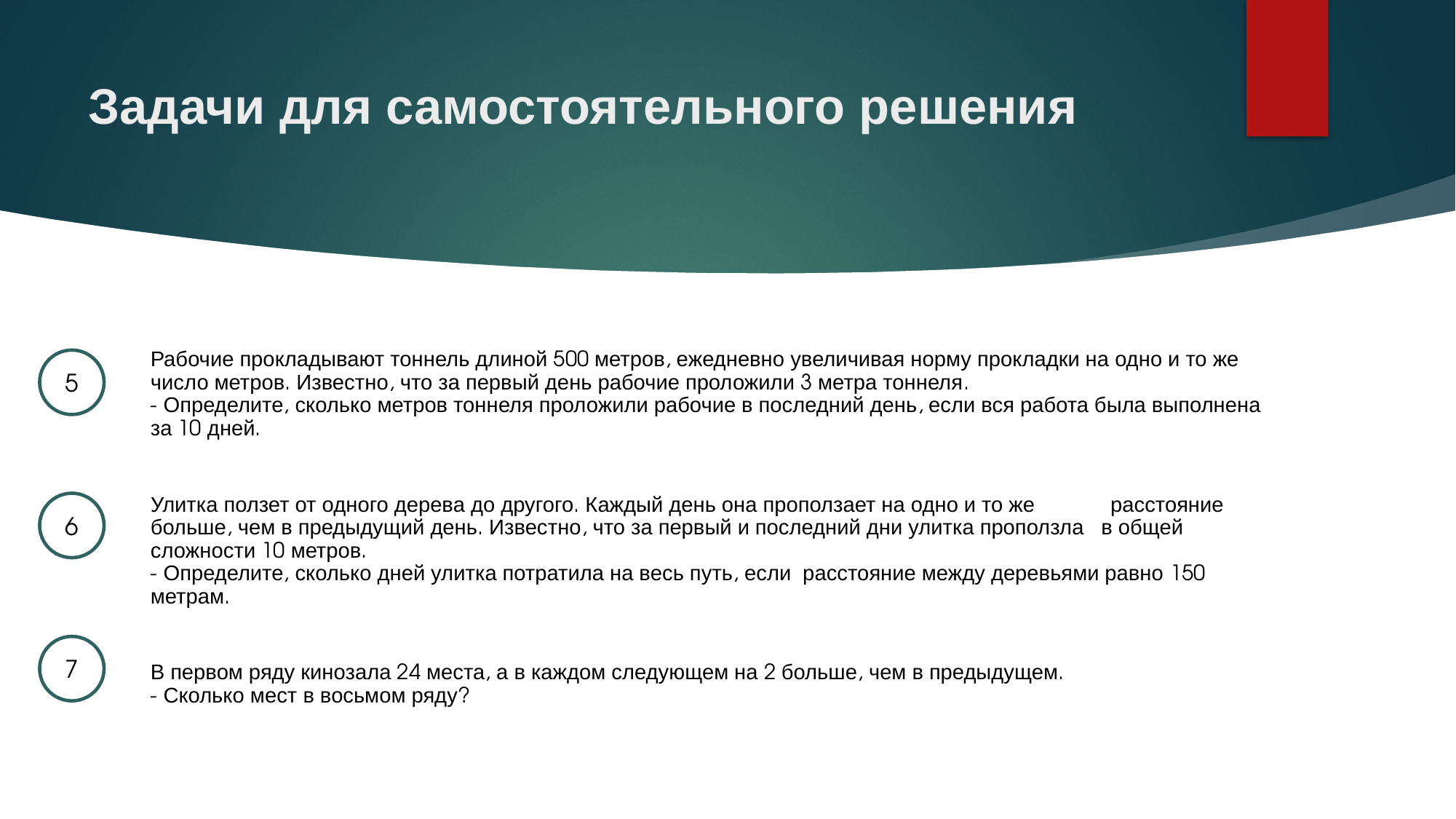

# Задачи для самостоятельного решения

Рабочие прокладывают тоннель длиной 500 метров, ежедневно увеличивая норму прокладки на одно и то же число метров. Известно, что за первый день рабочие проложили 3 метра тоннеля.
- Определите, сколько метров тоннеля проложили рабочие в последний день, если вся работа была выполнена за 10 дней.

Улитка ползет от одного дерева до другого. Каждый день она проползает на одно и то же             расстояние больше, чем в предыдущий день. Известно, что за первый и последний дни улитка проползла   в общей сложности 10 метров.
- Определите, сколько дней улитка потратила на весь путь, если  расстояние между деревьями равно 150 метрам.

В первом ряду кинозала 24 места, а в каждом следующем на 2 больше, чем в предыдущем.
- Сколько мест в восьмом ряду?

5
6
7